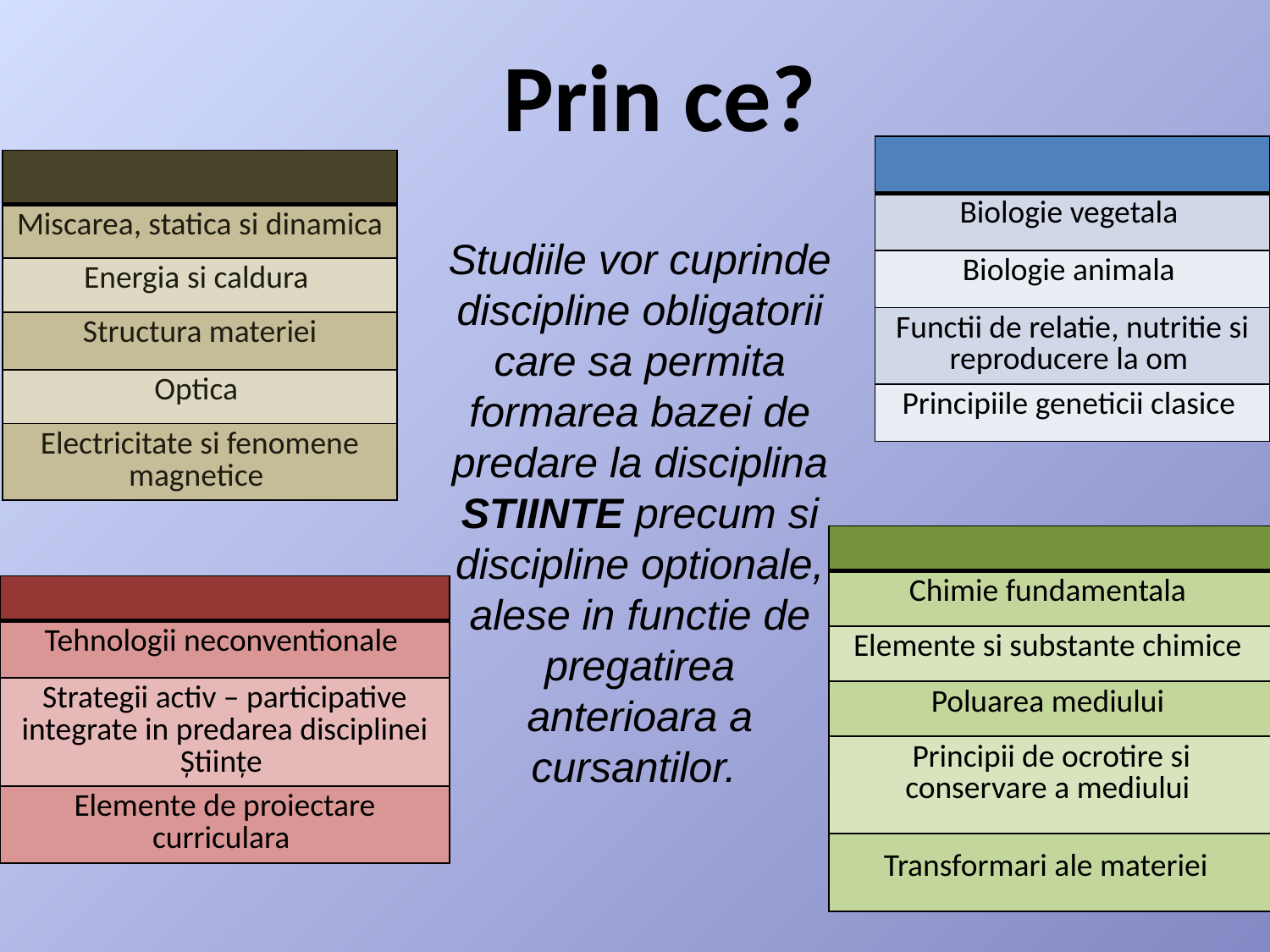

Prin ce?
|  |
| --- |
| Biologie vegetala |
| Biologie animala |
| Functii de relatie, nutritie si reproducere la om |
| Principiile geneticii clasice |
|  |
| --- |
| Miscarea, statica si dinamica |
| Energia si caldura |
| Structura materiei |
| Optica |
| Electricitate si fenomene magnetice |
Studiile vor cuprinde discipline obligatorii care sa permita formarea bazei de predare la disciplina STIINTE precum si discipline optionale, alese in functie de pregatirea anterioara a cursantilor.
|  |
| --- |
| Chimie fundamentala |
| Elemente si substante chimice |
| Poluarea mediului |
| Principii de ocrotire si conservare a mediului |
| Transformari ale materiei |
|  |
| --- |
| Tehnologii neconventionale |
| Strategii activ – participative integrate in predarea disciplinei Științe |
| Elemente de proiectare curriculara |